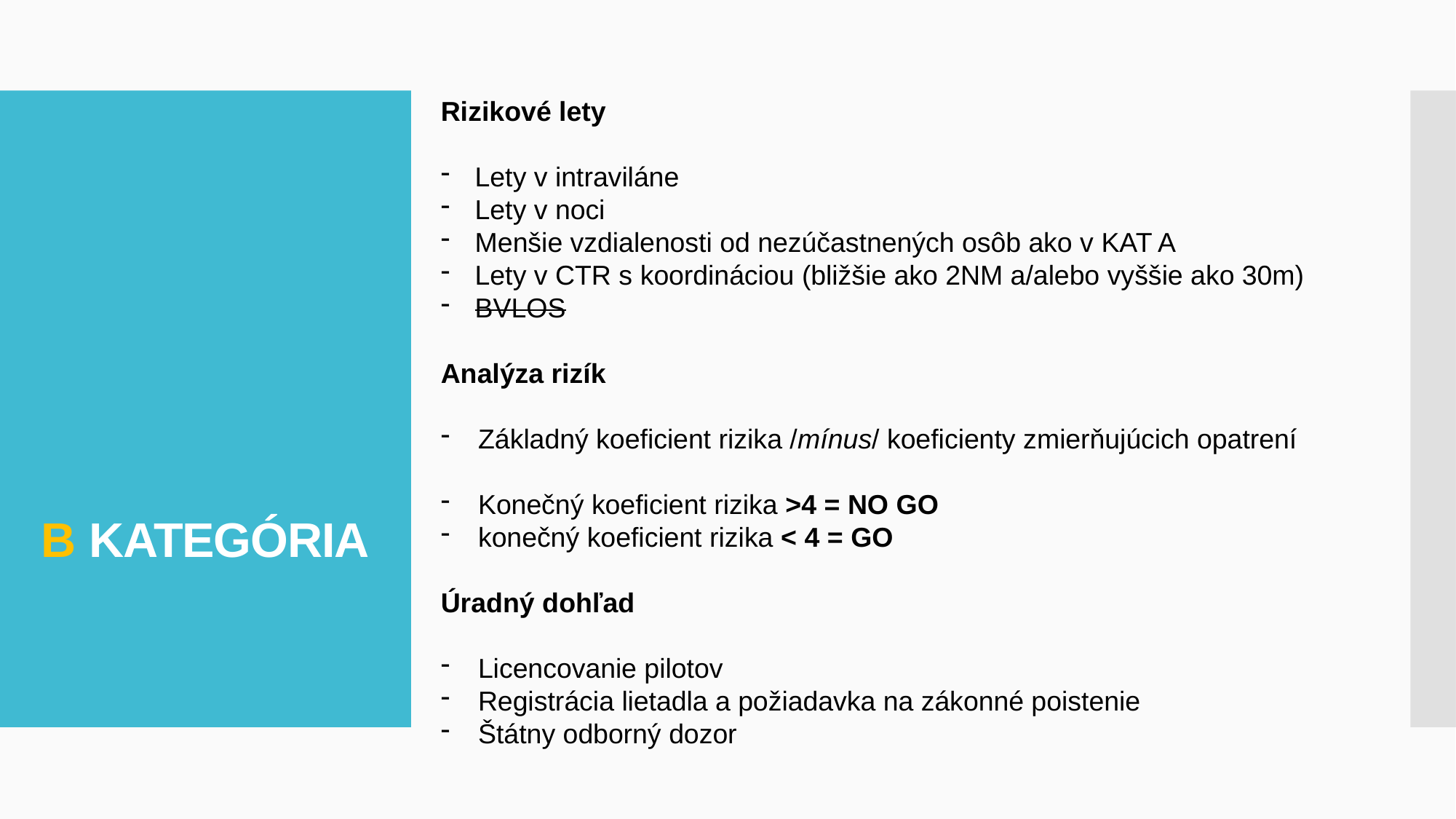

Rizikové lety

Lety v intraviláne
Lety v noci
Menšie vzdialenosti od nezúčastnených osôb ako v KAT A
Lety v CTR s koordináciou (bližšie ako 2NM a/alebo vyššie ako 30m)
BVLOS

Analýza rizík

Základný koeficient rizika /mínus/ koeficienty zmierňujúcich opatrení

Konečný koeficient rizika >4 = NO GO
konečný koeficient rizika < 4 = GO

Úradný dohľad

Licencovanie pilotov
Registrácia lietadla a požiadavka na zákonné poistenie
Štátny odborný dozor
# B KATEGÓRIA